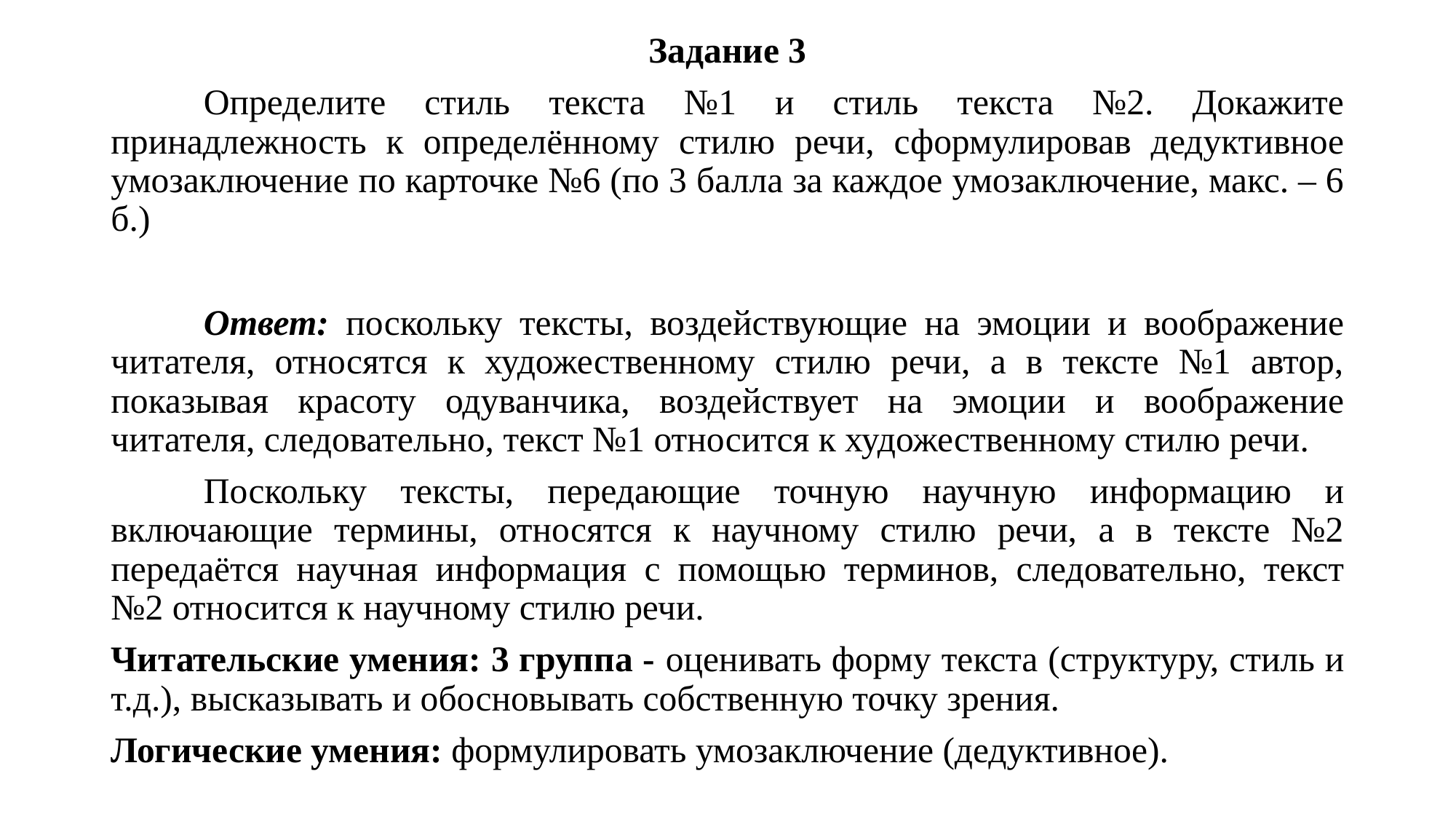

Задание 3
	Определите стиль текста №1 и стиль текста №2. Докажите принадлежность к определённому стилю речи, сформулировав дедуктивное умозаключение по карточке №6 (по 3 балла за каждое умозаключение, макс. – 6 б.)

	Ответ: поскольку тексты, воздействующие на эмоции и воображение читателя, относятся к художественному стилю речи, а в тексте №1 автор, показывая красоту одуванчика, воздействует на эмоции и воображение читателя, следовательно, текст №1 относится к художественному стилю речи.
	Поскольку тексты, передающие точную научную информацию и включающие термины, относятся к научному стилю речи, а в тексте №2 передаётся научная информация с помощью терминов, следовательно, текст №2 относится к научному стилю речи.
Читательские умения: 3 группа - оценивать форму текста (структуру, стиль и т.д.), высказывать и обосновывать собственную точку зрения.
Логические умения: формулировать умозаключение (дедуктивное).